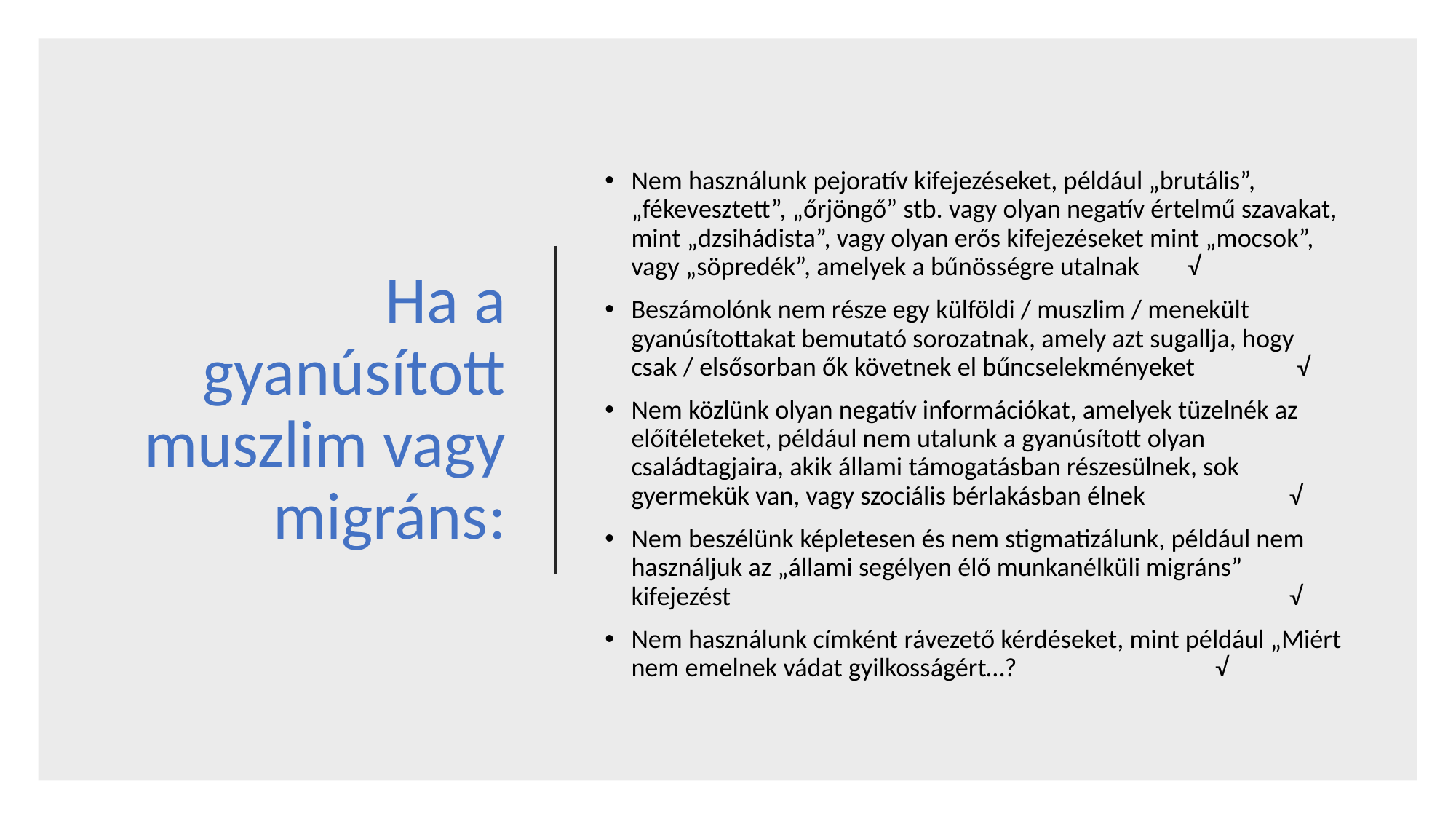

# Ha a gyanúsított muszlim vagy migráns:

Nem használunk pejoratív kifejezéseket, például „brutális”, „fékevesztett”, „őrjöngő” stb. vagy olyan negatív értelmű szavakat, mint „dzsihádista”, vagy olyan erős kifejezéseket mint „mocsok”, vagy „söpredék”, amelyek a bűnösségre utalnak        √
Beszámolónk nem része egy külföldi / muszlim / menekült gyanúsítottakat bemutató sorozatnak, amely azt sugallja, hogy csak / elsősorban ők követnek el bűncselekményeket                 √
Nem közlünk olyan negatív információkat, amelyek tüzelnék az előítéleteket, például nem utalunk a gyanúsított olyan családtagjaira, akik állami támogatásban részesülnek, sok gyermekük van, vagy szociális bérlakásban élnek                        √
Nem beszélünk képletesen és nem stigmatizálunk, például nem használjuk az „állami segélyen élő munkanélküli migráns” kifejezést                                                                                             √
Nem használunk címként rávezető kérdéseket, mint például „Miért nem emelnek vádat gyilkosságért…?                                 √